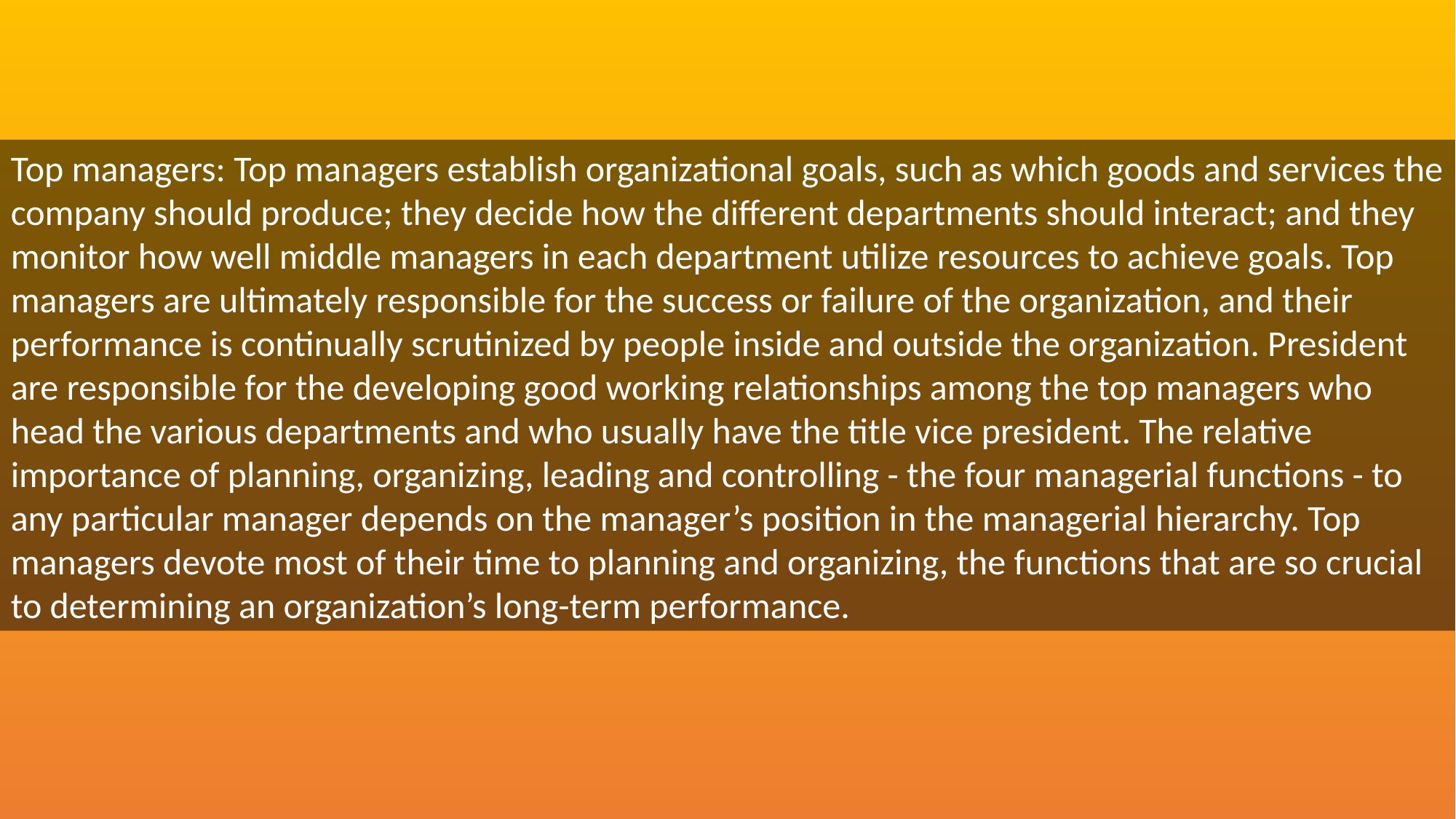

Top managers: Top managers establish organizational goals, such as which goods and services the company should produce; they decide how the different departments should interact; and they monitor how well middle managers in each department utilize resources to achieve goals. Top managers are ultimately responsible for the success or failure of the organization, and their performance is continually scrutinized by people inside and outside the organization. President are responsible for the developing good working relationships among the top managers who head the various departments and who usually have the title vice president. The relative importance of planning, organizing, leading and controlling - the four managerial functions - to any particular manager depends on the manager’s position in the managerial hierarchy. Top managers devote most of their time to planning and organizing, the functions that are so crucial to determining an organization’s long-term performance.